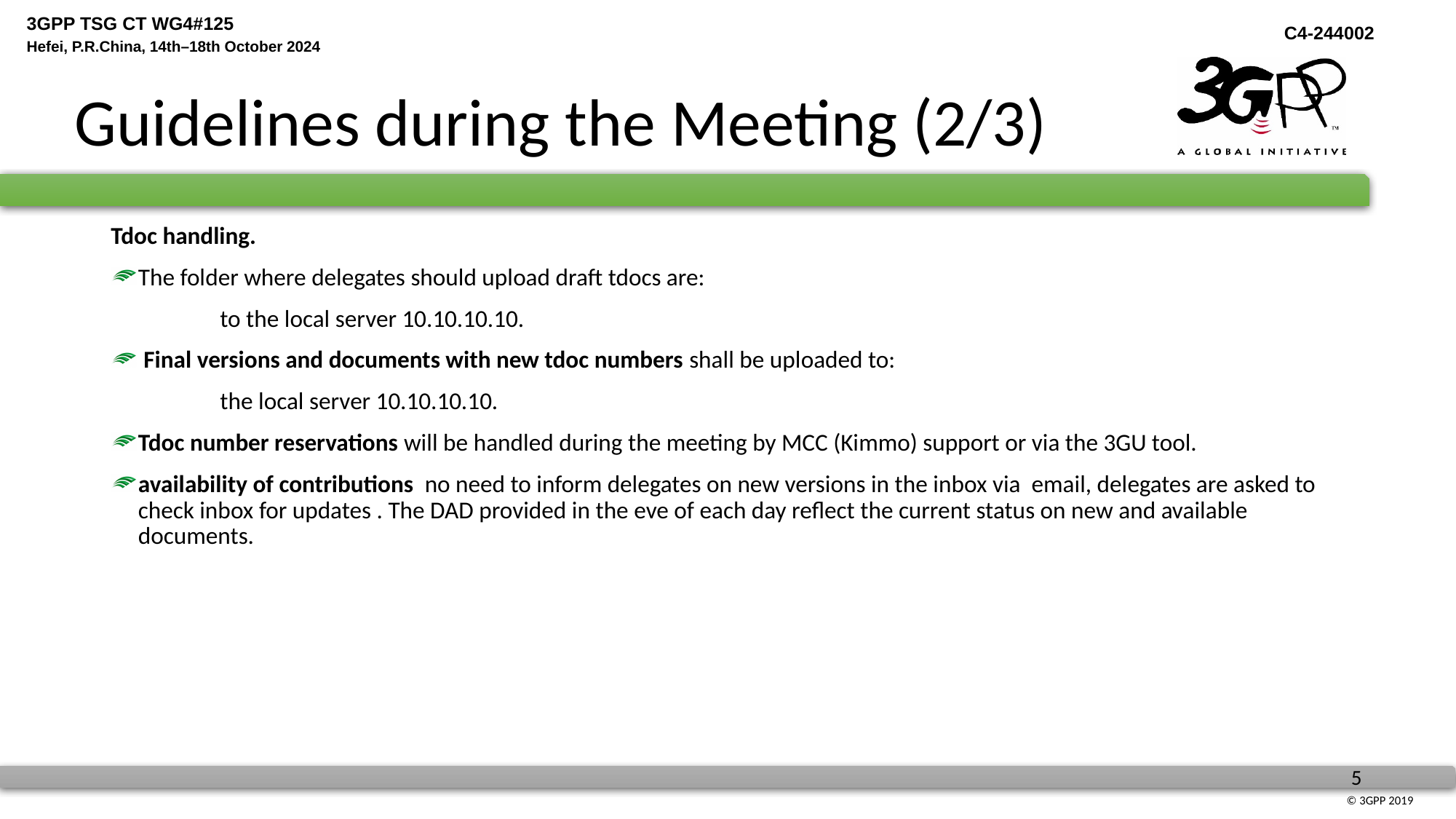

# Guidelines during the Meeting (2/3)
Tdoc handling.
The folder where delegates should upload draft tdocs are:
	to the local server 10.10.10.10.
 Final versions and documents with new tdoc numbers shall be uploaded to:
	the local server 10.10.10.10.
Tdoc number reservations will be handled during the meeting by MCC (Kimmo) support or via the 3GU tool.
availability of contributions  no need to inform delegates on new versions in the inbox via  email, delegates are asked to check inbox for updates . The DAD provided in the eve of each day reflect the current status on new and available documents.